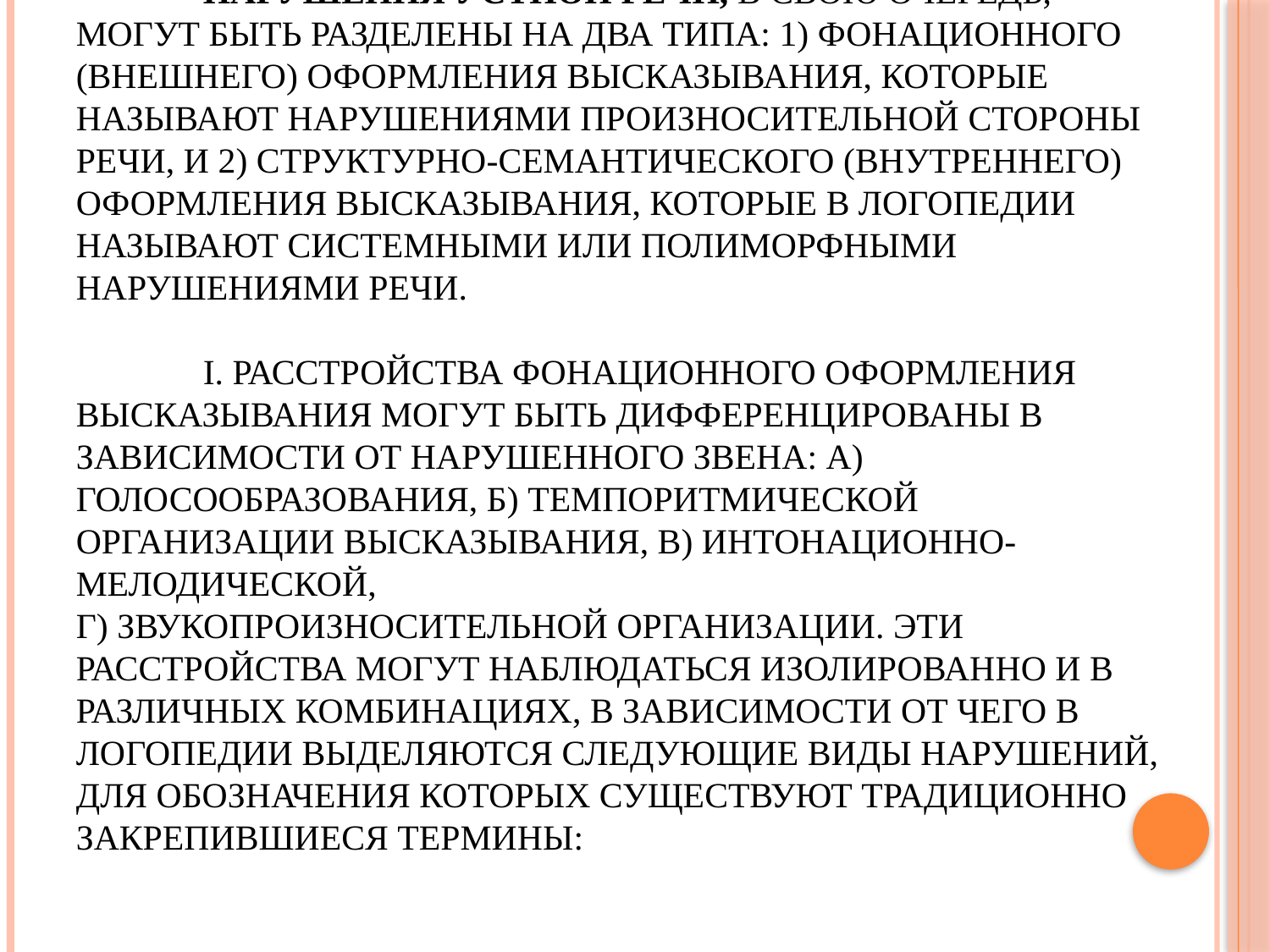

# Нарушения устной речи, в свою очередь, могут быть разделены на два типа: 1) фонационного (внешнего) оформления высказывания, которые называют нарушениями произносительной стороны речи, и 2) структурно-семантического (внутреннего) оформления высказывания, которые в логопедии называют системными или полиморфными нарушениями речи. I. Расстройства фонационного оформления высказывания могут быть дифференцированы в зависимости от нарушенного звена: а) голосообразования, б) темпоритмической организации высказывания, в) интонационно-мелодической, г) звукопроизносительной организации. Эти расстройства могут наблюдаться изолированно и в различных комбинациях, в зависимости от чего в логопедии выделяются следующие виды нарушений, для обозначения которых существуют традиционно закрепившиеся термины: